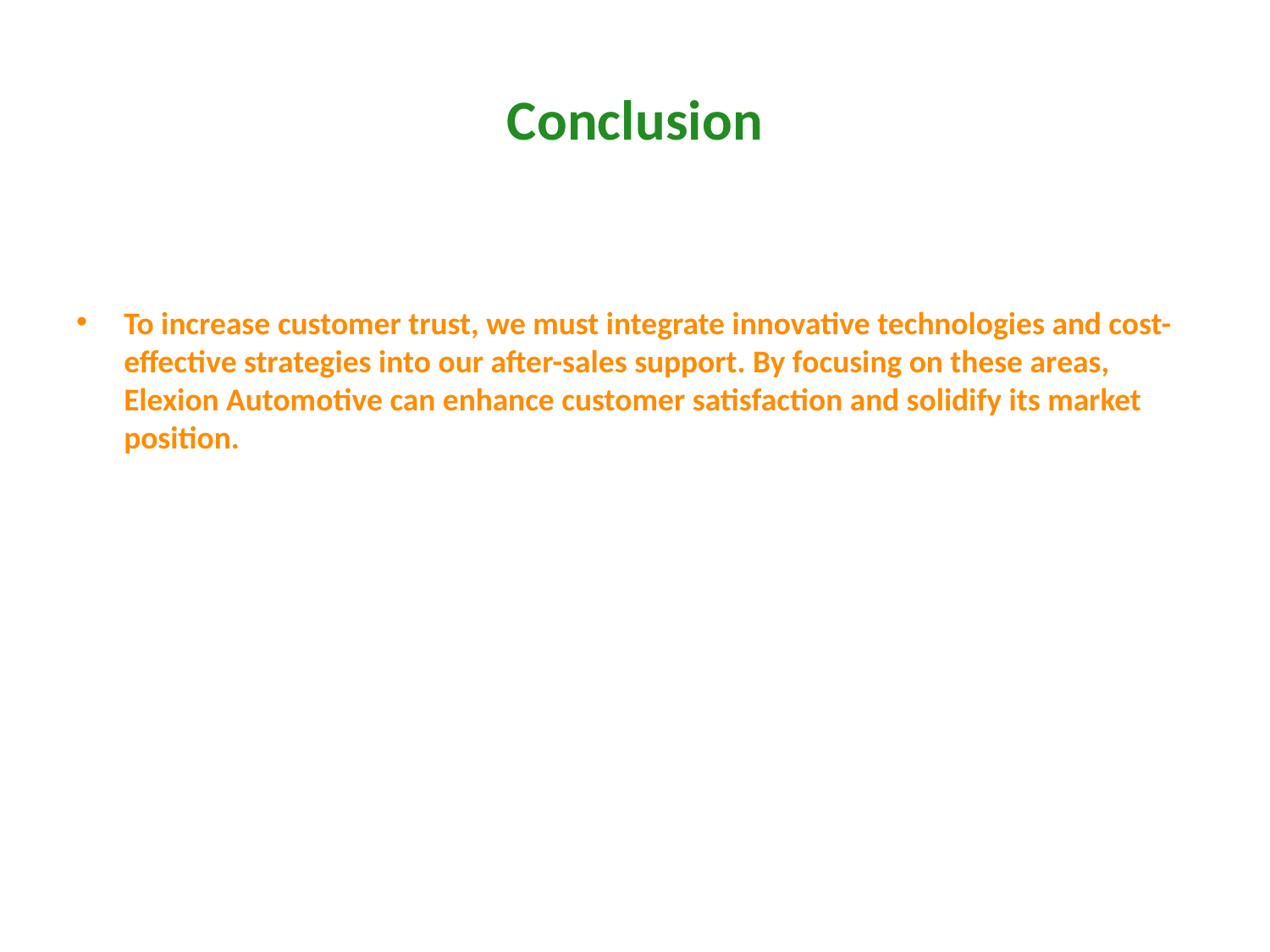

# Conclusion

To increase customer trust, we must integrate innovative technologies and cost-effective strategies into our after-sales support. By focusing on these areas, Elexion Automotive can enhance customer satisfaction and solidify its market position.